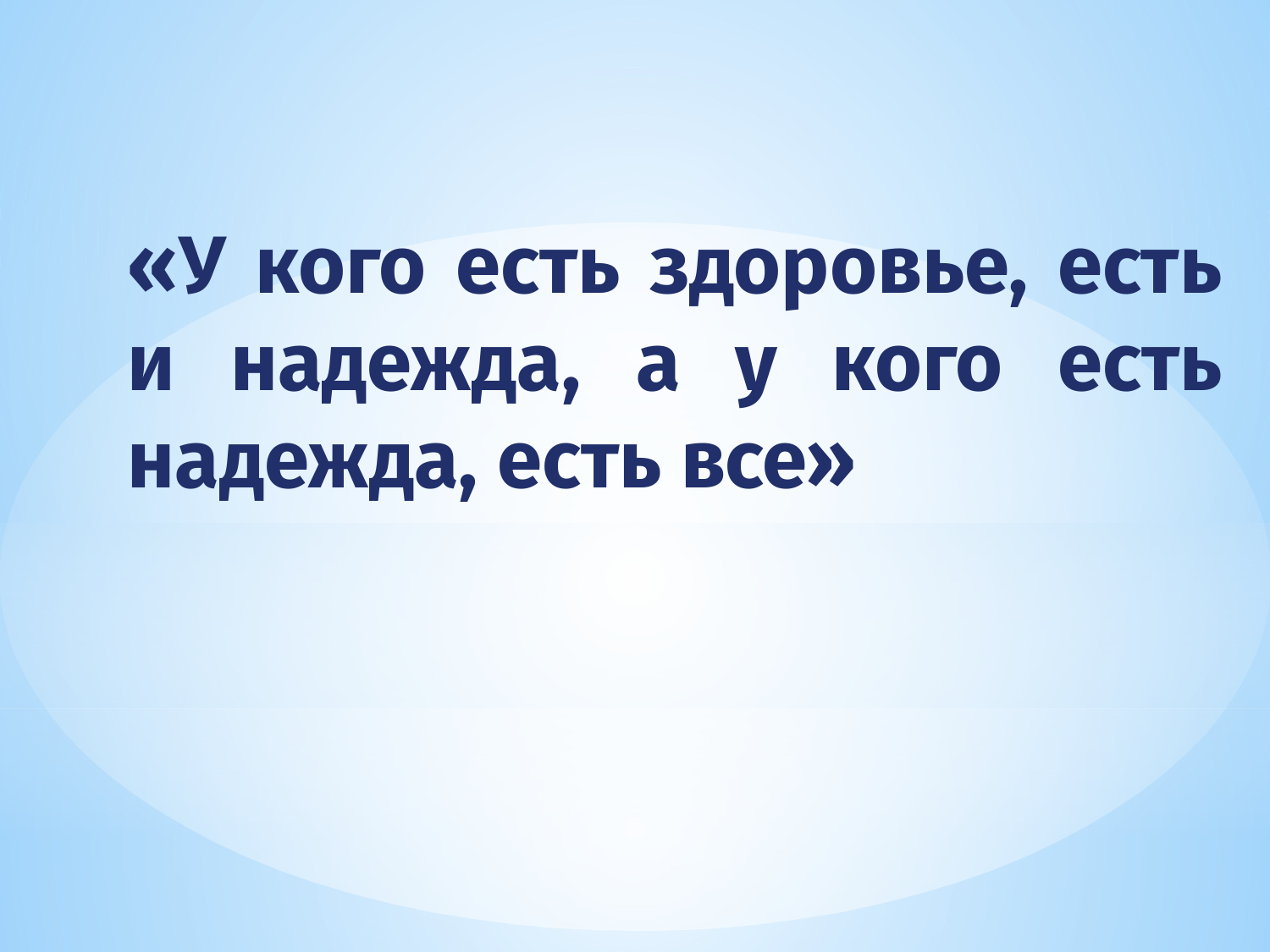

# «У кого есть здоровье, есть и надежда, а у кого есть надежда, есть все»